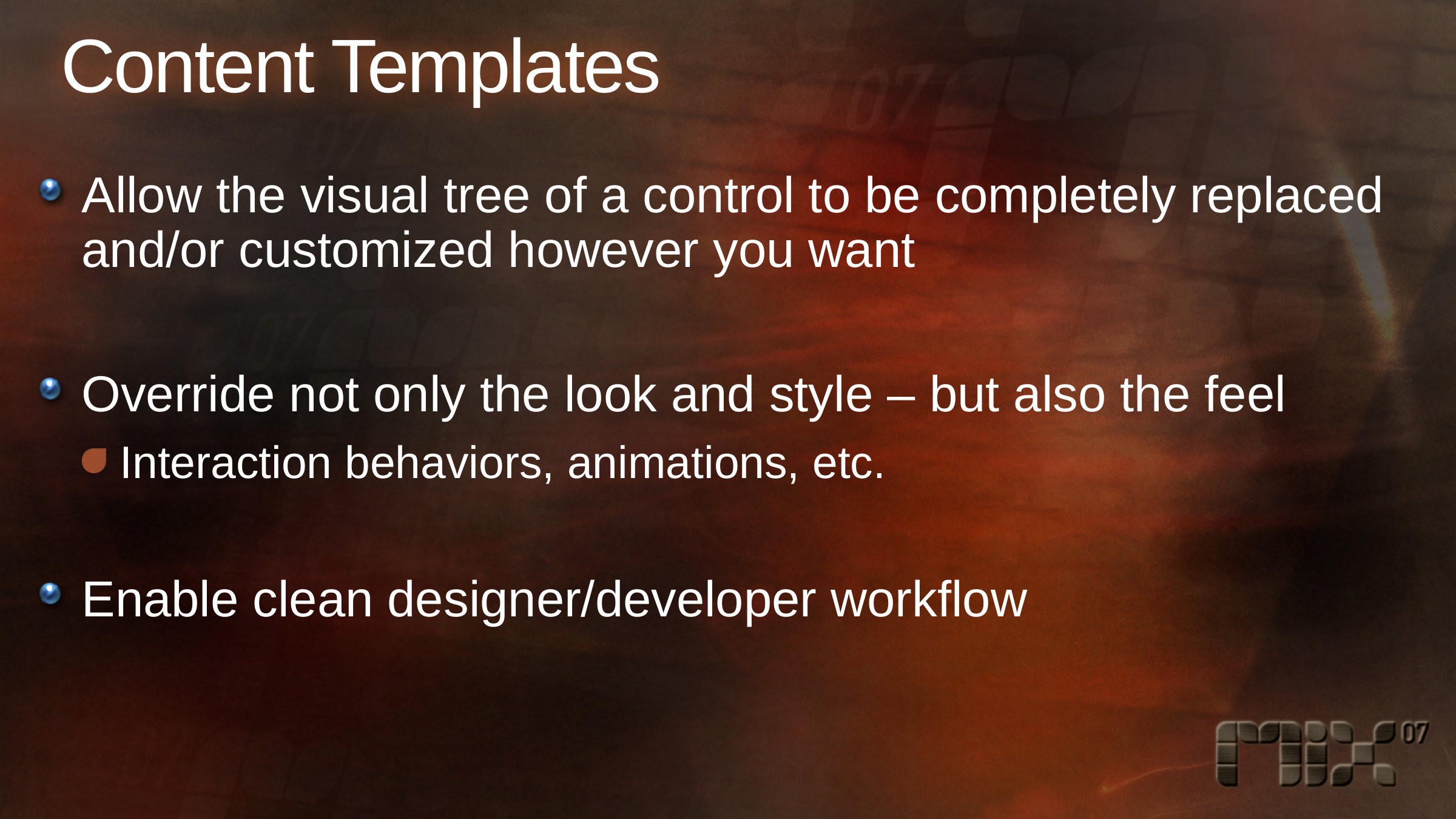

# Content Templates
Allow the visual tree of a control to be completely replaced and/or customized however you want

Override not only the look and style – but also the feel
Interaction behaviors, animations, etc.

Enable clean designer/developer workflow